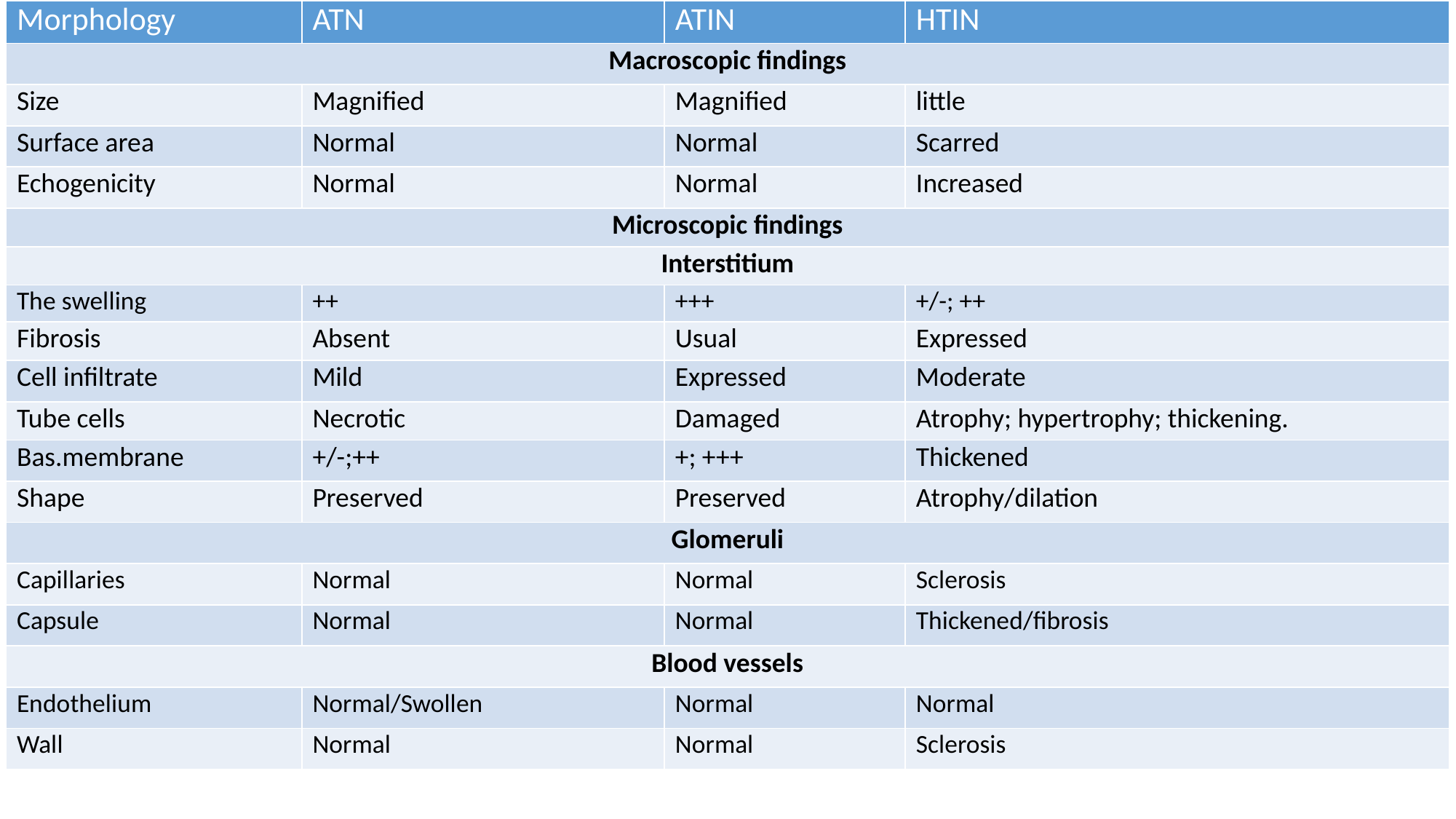

| Morphology | ATN | ATIN | HTIN |
| --- | --- | --- | --- |
| Macroscopic findings |  |  |  |
| Size | Magnified | Magnified | little |
| Surface area | Normal | Normal | Scarred |
| Echogenicity | Normal | Normal | Increased |
| Microscopic findings |  |  |  |
| Interstitium |  |  |  |
| The swelling | ++ | +++ | +/-; ++ |
| Fibrosis | Absent | Usual | Expressed |
| Cell infiltrate | Mild | Expressed | Moderate |
| Tube cells | Necrotic | Damaged | Atrophy; hypertrophy; thickening. |
| Bas.membrane | +/-;++ | +; +++ | Thickened |
| Shape | Preserved | Preserved | Atrophy/dilation |
| Glomeruli |  |  |  |
| Capillaries | Normal | Normal | Sclerosis |
| Capsule | Normal | Normal | Thickened/fibrosis |
| Blood vessels |  |  |  |
| Endothelium | Normal/Swollen | Normal | Normal |
| Wall | Normal | Normal | Sclerosis |